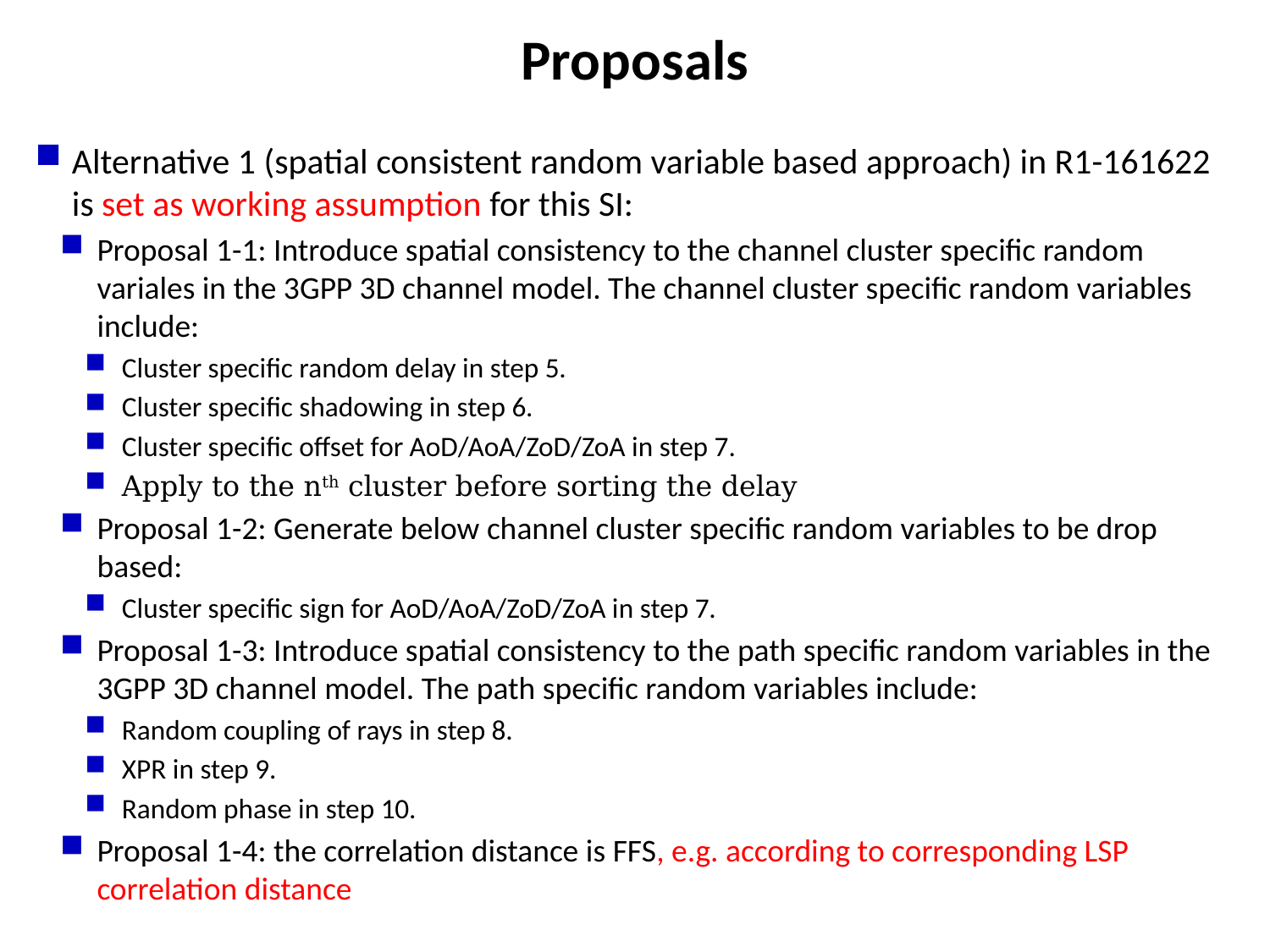

# Proposals
Alternative 1 (spatial consistent random variable based approach) in R1-161622 is set as working assumption for this SI:
Proposal 1-1: Introduce spatial consistency to the channel cluster specific random variales in the 3GPP 3D channel model. The channel cluster specific random variables include:
Cluster specific random delay in step 5.
Cluster specific shadowing in step 6.
Cluster specific offset for AoD/AoA/ZoD/ZoA in step 7.
Apply to the nth cluster before sorting the delay
Proposal 1-2: Generate below channel cluster specific random variables to be drop based:
Cluster specific sign for AoD/AoA/ZoD/ZoA in step 7.
Proposal 1-3: Introduce spatial consistency to the path specific random variables in the 3GPP 3D channel model. The path specific random variables include:
Random coupling of rays in step 8.
XPR in step 9.
Random phase in step 10.
Proposal 1-4: the correlation distance is FFS, e.g. according to corresponding LSP correlation distance